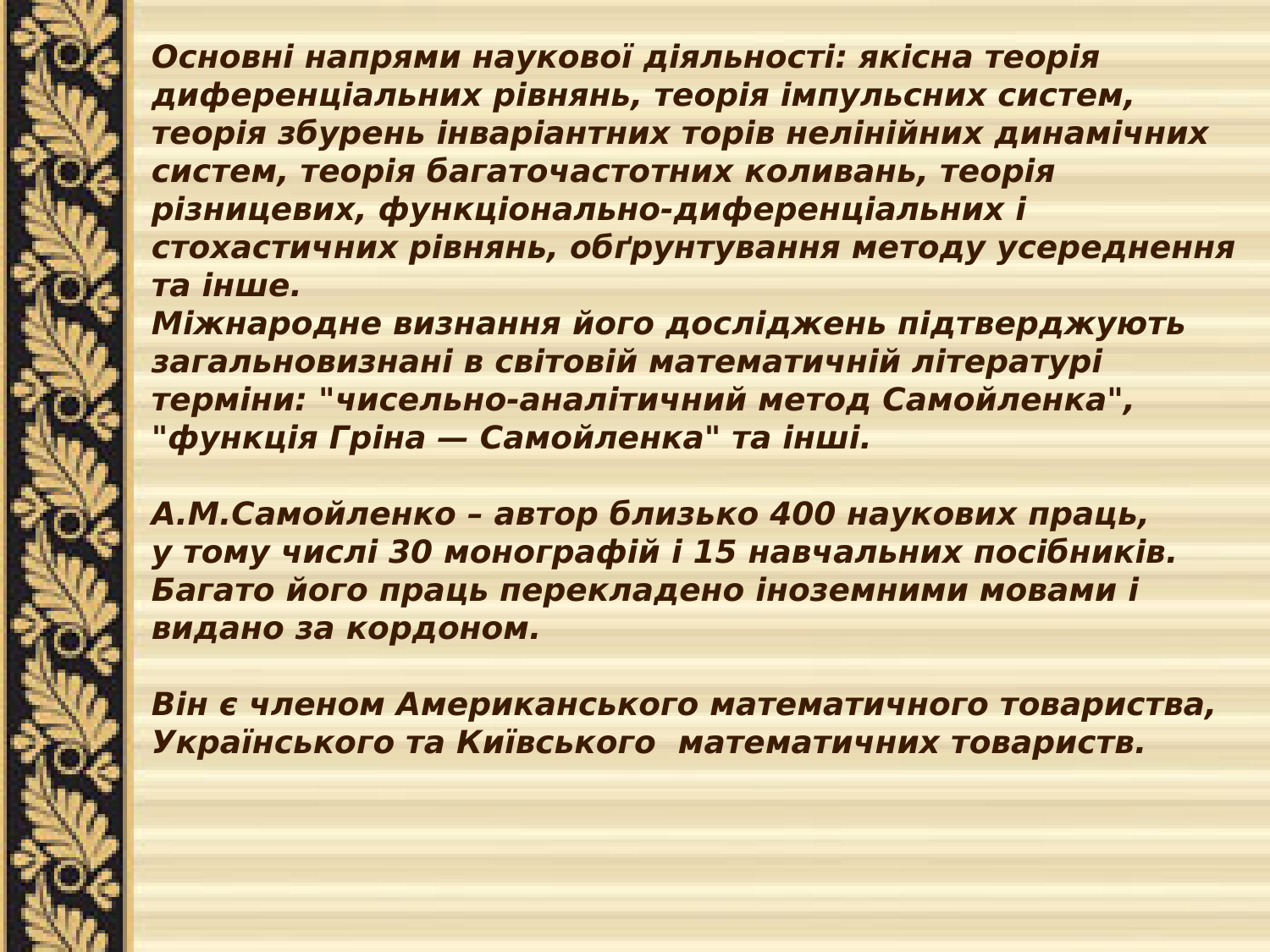

Основні напрями наукової діяльності: якісна теорія диференціальних рівнянь, теорія імпульсних систем, теорія збурень інваріантних торів нелінійних динамічних систем, теорія багаточастотних коливань, теорія різницевих, функціонально-диференціальних і стохастичних рівнянь, обґрунтування методу усереднення та інше.
Міжнародне визнання його досліджень підтверджують загальновизнані в світовій математичній літературі терміни: "чисельно-аналітичний метод Самойленка", "функція Гріна — Самойленка" та інші.

А.М.Самойленко – автор близько 400 наукових праць,
у тому числі 30 монографій і 15 навчальних посібників. Багато його праць перекладено іноземними мовами і видано за кордоном.

Він є членом Американського математичного товариства, Українського та Київського  математичних товариств.